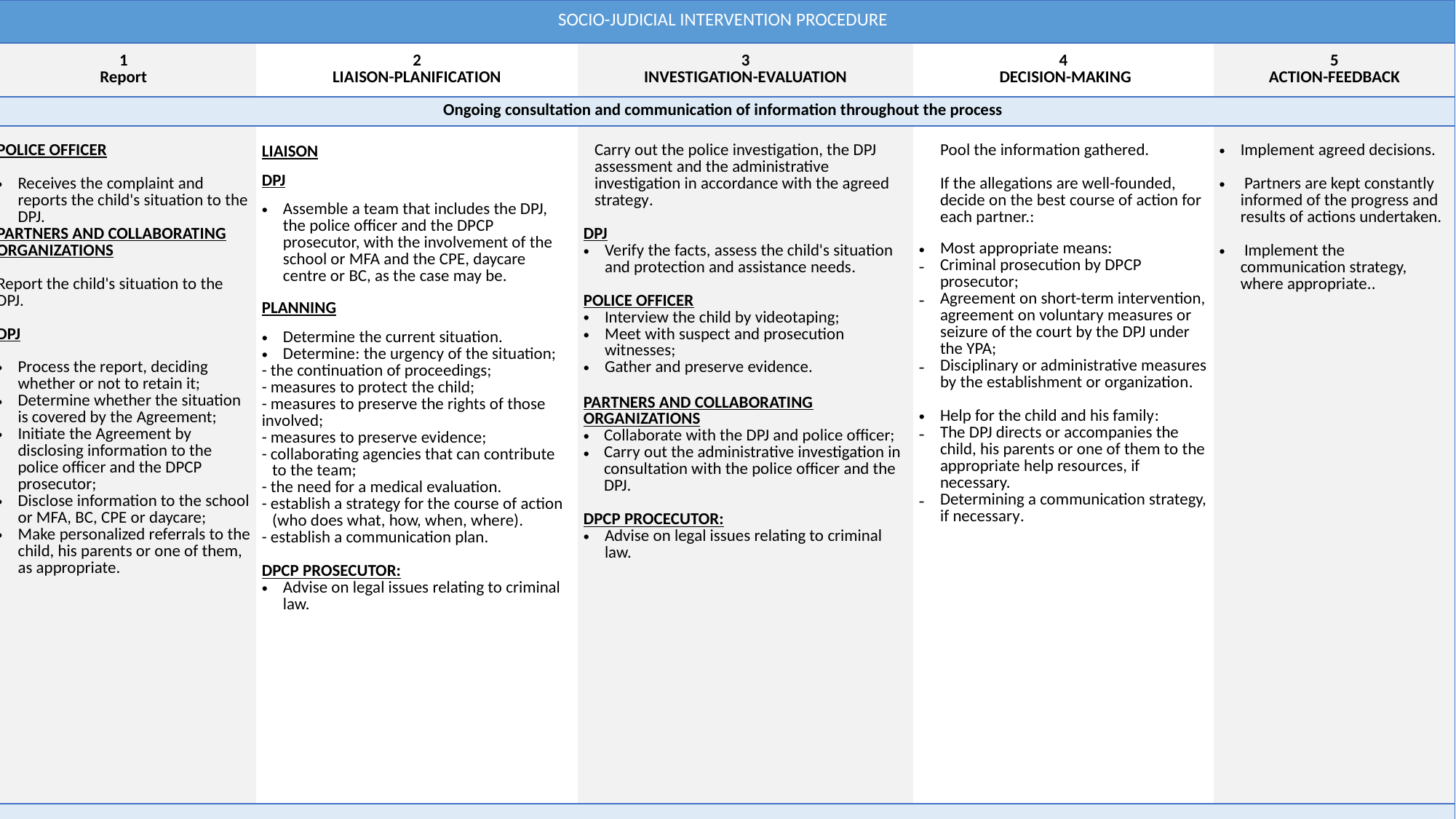

| SOCIO-JUDICIAL INTERVENTION PROCEDURE |  |  |  |  |
| --- | --- | --- | --- | --- |
| 1 Report | 2 LIAISON-PLANIFICATION | 3 INVESTIGATION-EVALUATION | 4 DECISION-MAKING | 5 ACTION-FEEDBACK |
| Ongoing consultation and communication of information throughout the process |  |  |  |  |
| Police Officer   Receives the complaint and reports the child's situation to the DPJ. Partners and Collaborating Organizations Report the child's situation to the DPJ.   DPJ   Process the report, deciding whether or not to retain it; Determine whether the situation is covered by the Agreement; Initiate the Agreement by disclosing information to the police officer and the DPCP prosecutor; Disclose information to the school or MFA, BC, CPE or daycare; Make personalized referrals to the child, his parents or one of them, as appropriate. | Liaison   DPJ   Assemble a team that includes the DPJ, the police officer and the DPCP prosecutor, with the involvement of the school or MFA and the CPE, daycare centre or BC, as the case may be.   Planning   Determine the current situation. Determine: the urgency of the situation; - the continuation of proceedings; - measures to protect the child; - measures to preserve the rights of those involved; - measures to preserve evidence; - collaborating agencies that can contribute to the team; - the need for a medical evaluation. - establish a strategy for the course of action (who does what, how, when, where). - establish a communication plan.   DPCP Prosecutor: Advise on legal issues relating to criminal law. | Carry out the police investigation, the DPJ assessment and the administrative investigation in accordance with the agreed strategy.   DPJ Verify the facts, assess the child's situation and protection and assistance needs.   Police officer Interview the child by videotaping; Meet with suspect and prosecution witnesses; Gather and preserve evidence.  Partners and Collaborating Organizations Collaborate with the DPJ and police officer; Carry out the administrative investigation in consultation with the police officer and the DPJ.   DPCP Procecutor: Advise on legal issues relating to criminal law. | Pool the information gathered. If the allegations are well-founded, decide on the best course of action for each partner.:   Most appropriate means: Criminal prosecution by DPCP prosecutor; Agreement on short-term intervention, agreement on voluntary measures or seizure of the court by the DPJ under the YPA; Disciplinary or administrative measures by the establishment or organization.   Help for the child and his family: The DPJ directs or accompanies the child, his parents or one of them to the appropriate help resources, if necessary. Determining a communication strategy, if necessary. | Implement agreed decisions. Partners are kept constantly informed of the progress and results of actions undertaken. Implement the communication strategy, where appropriate.. |
| Coordination by the DPJ or as agreed between partners |  |  |  |  |